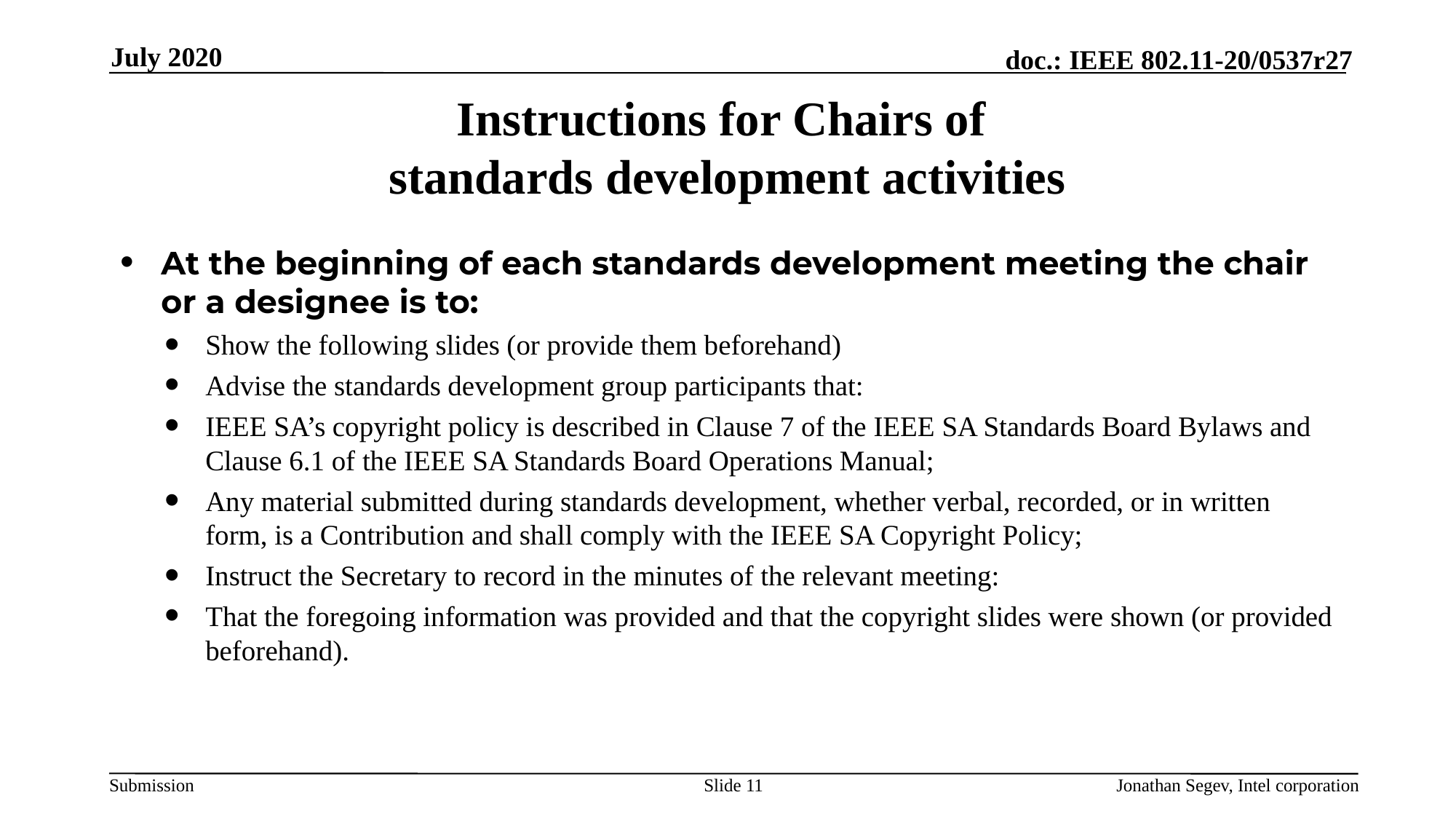

July 2020
# Instructions for Chairs of standards development activities
At the beginning of each standards development meeting the chair or a designee is to:
Show the following slides (or provide them beforehand)
Advise the standards development group participants that:
IEEE SA’s copyright policy is described in Clause 7 of the IEEE SA Standards Board Bylaws and Clause 6.1 of the IEEE SA Standards Board Operations Manual;
Any material submitted during standards development, whether verbal, recorded, or in written form, is a Contribution and shall comply with the IEEE SA Copyright Policy;
Instruct the Secretary to record in the minutes of the relevant meeting:
That the foregoing information was provided and that the copyright slides were shown (or provided beforehand).

Slide 11
Jonathan Segev, Intel corporation